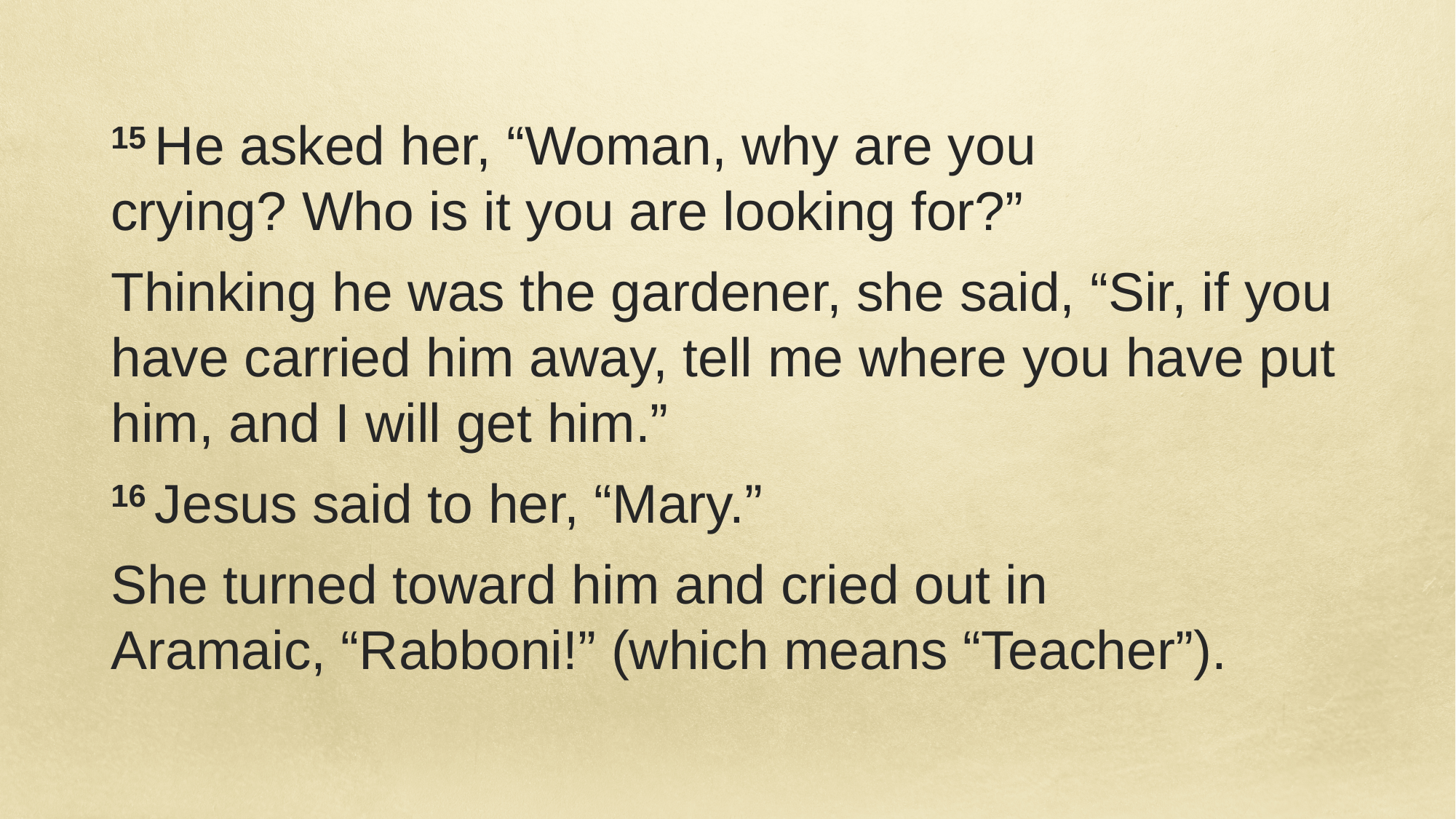

15 He asked her, “Woman, why are you crying? Who is it you are looking for?”
Thinking he was the gardener, she said, “Sir, if you have carried him away, tell me where you have put him, and I will get him.”
16 Jesus said to her, “Mary.”
She turned toward him and cried out in Aramaic, “Rabboni!” (which means “Teacher”).